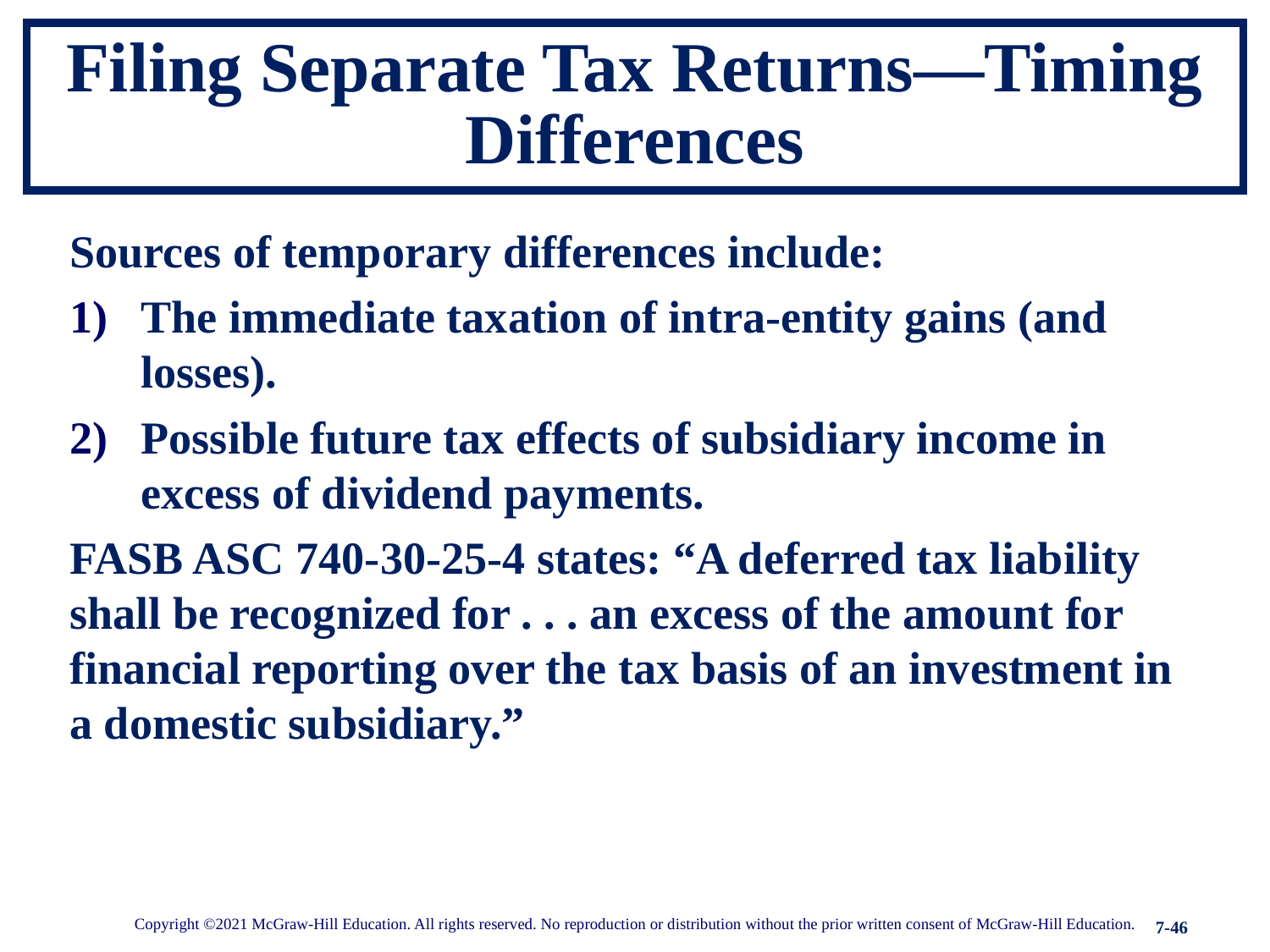

# Filing Separate Tax Returns—Timing Differences
Sources of temporary differences include:
The immediate taxation of intra-entity gains (and losses).
Possible future tax effects of subsidiary income in excess of dividend payments.
FASB ASC 740-30-25-4 states: “A deferred tax liability shall be recognized for . . . an excess of the amount for financial reporting over the tax basis of an investment in a domestic subsidiary.”
Copyright ©2021 McGraw-Hill Education. All rights reserved. No reproduction or distribution without the prior written consent of McGraw-Hill Education.
7-46